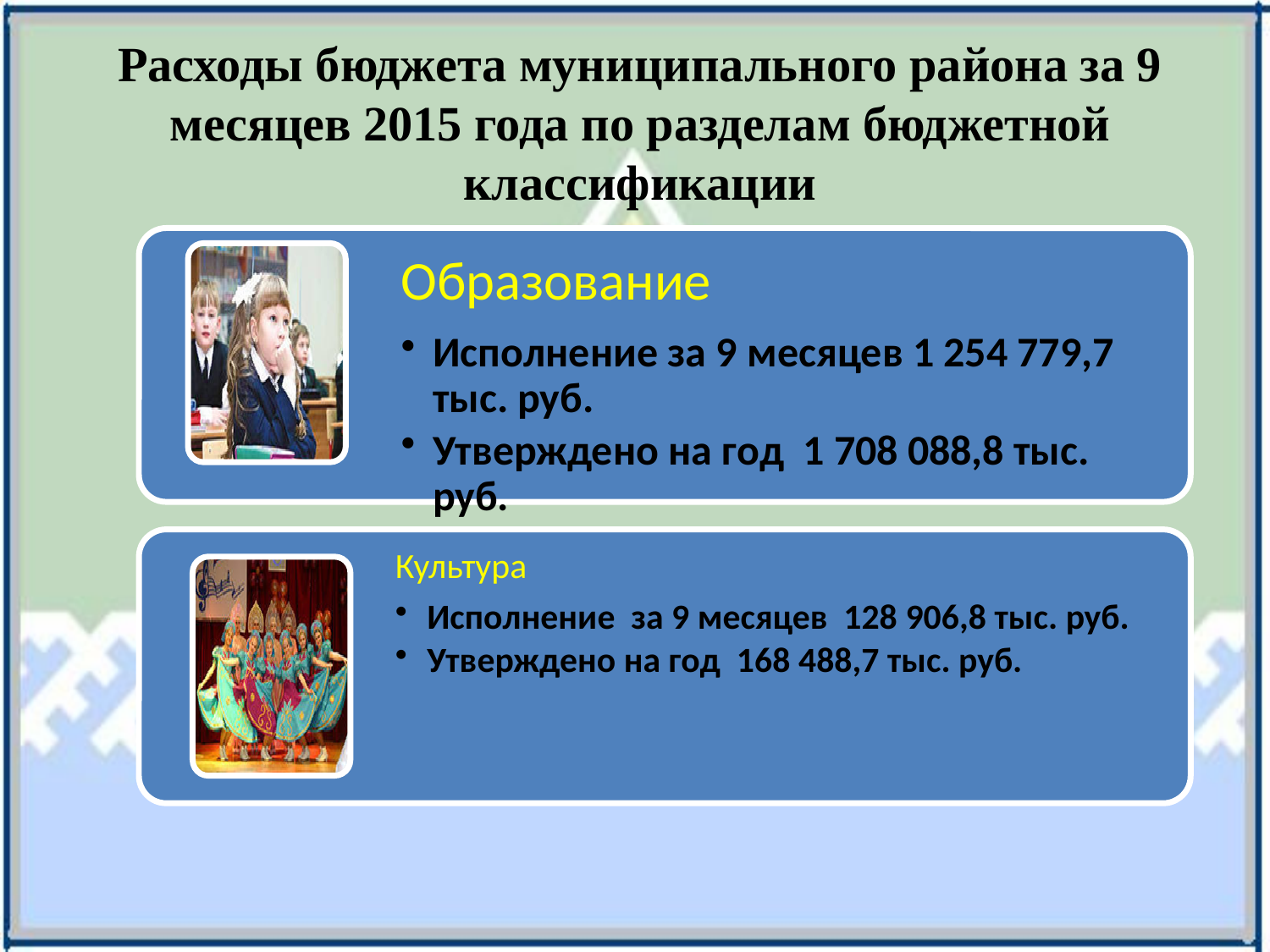

Расходы бюджета муниципального района за 9 месяцев 2015 года по разделам бюджетной классификации
Образование
Исполнение за 9 месяцев 1 254 779,7 тыс. руб.
Утверждено на год  1 708 088,8 тыс. руб.
Культура
Исполнение  за 9 месяцев  128 906,8 тыс. руб.
Утверждено на год  168 488,7 тыс. руб.